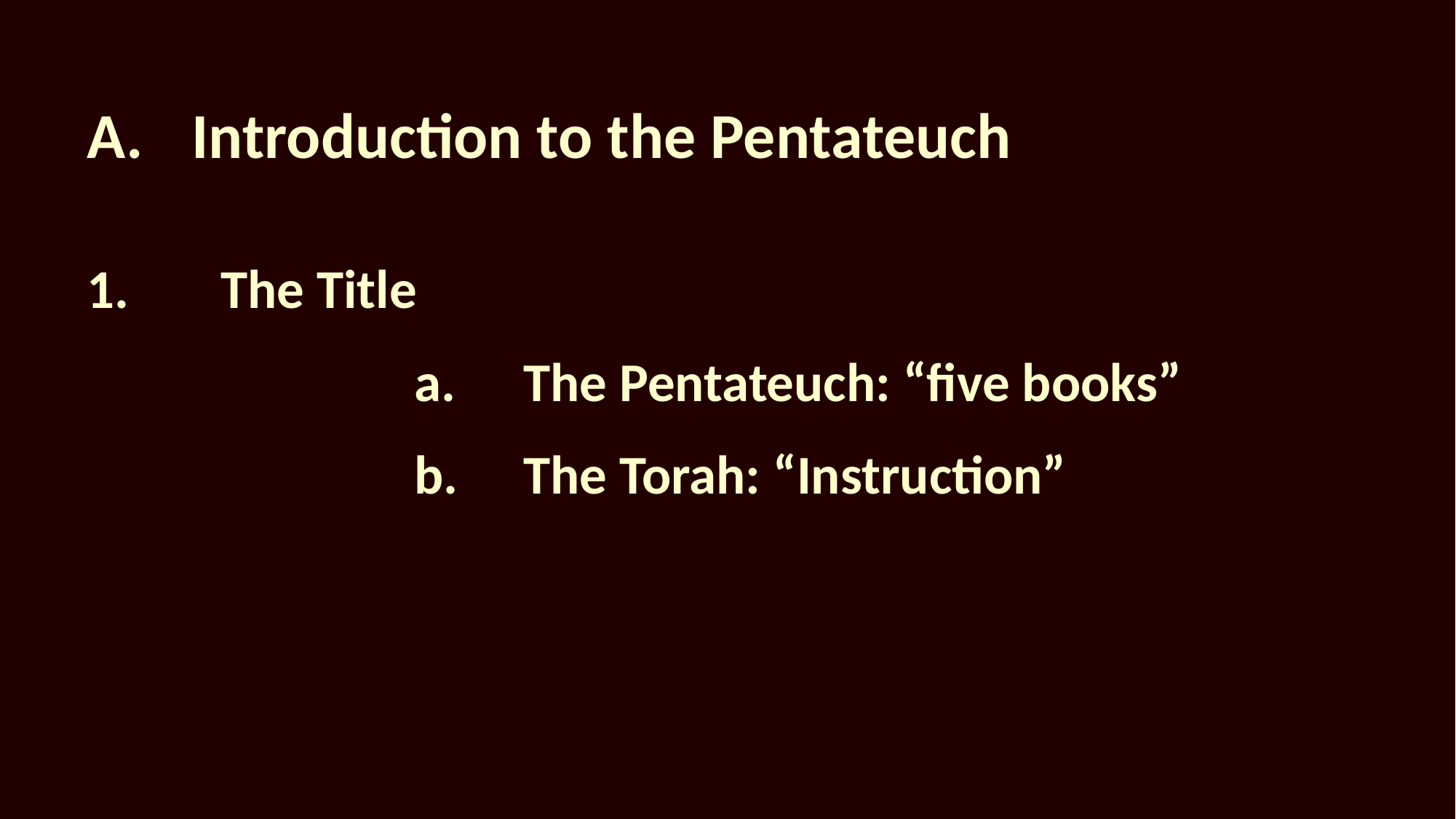

# A.	Introduction to the Pentateuch
1.	  The Title
			a.	The Pentateuch: “five books”
			b.	The Torah: “Instruction”